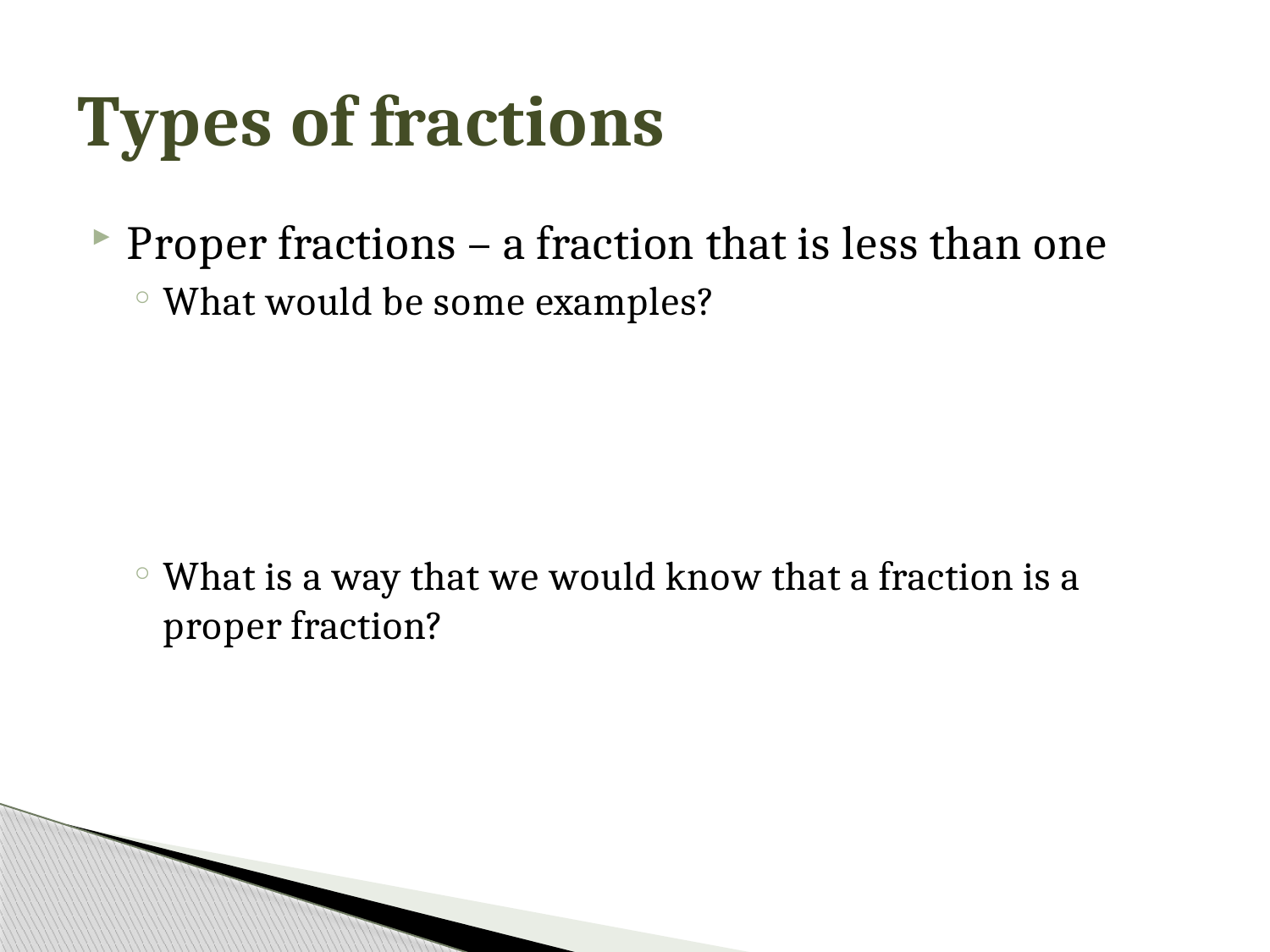

# Types of fractions
Proper fractions – a fraction that is less than one
What would be some examples?

What is a way that we would know that a fraction is a proper fraction?